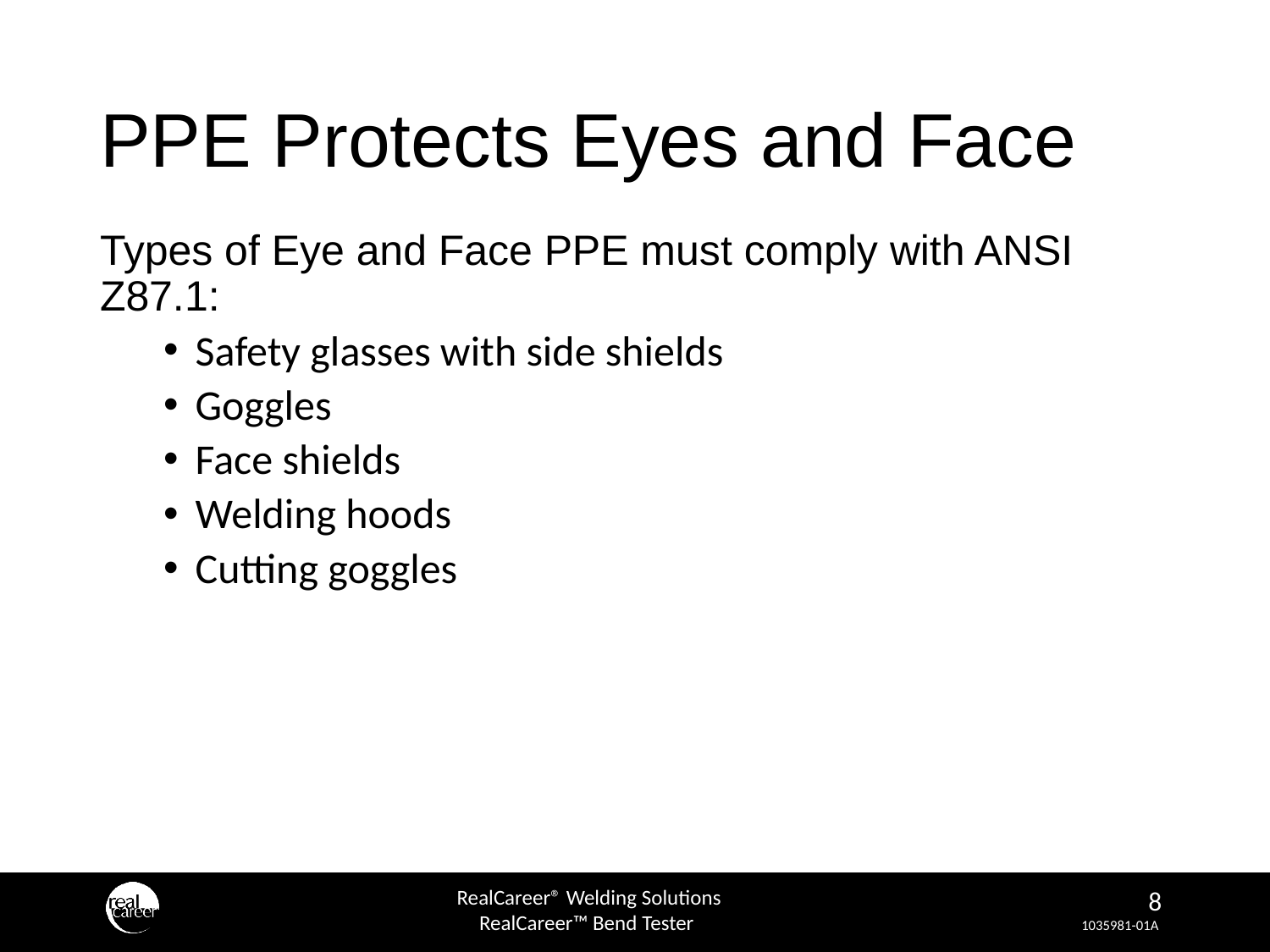

# PPE Protects Eyes and Face
Types of Eye and Face PPE must comply with ANSI Z87.1:
Safety glasses with side shields
Goggles
Face shields
Welding hoods
Cutting goggles
8